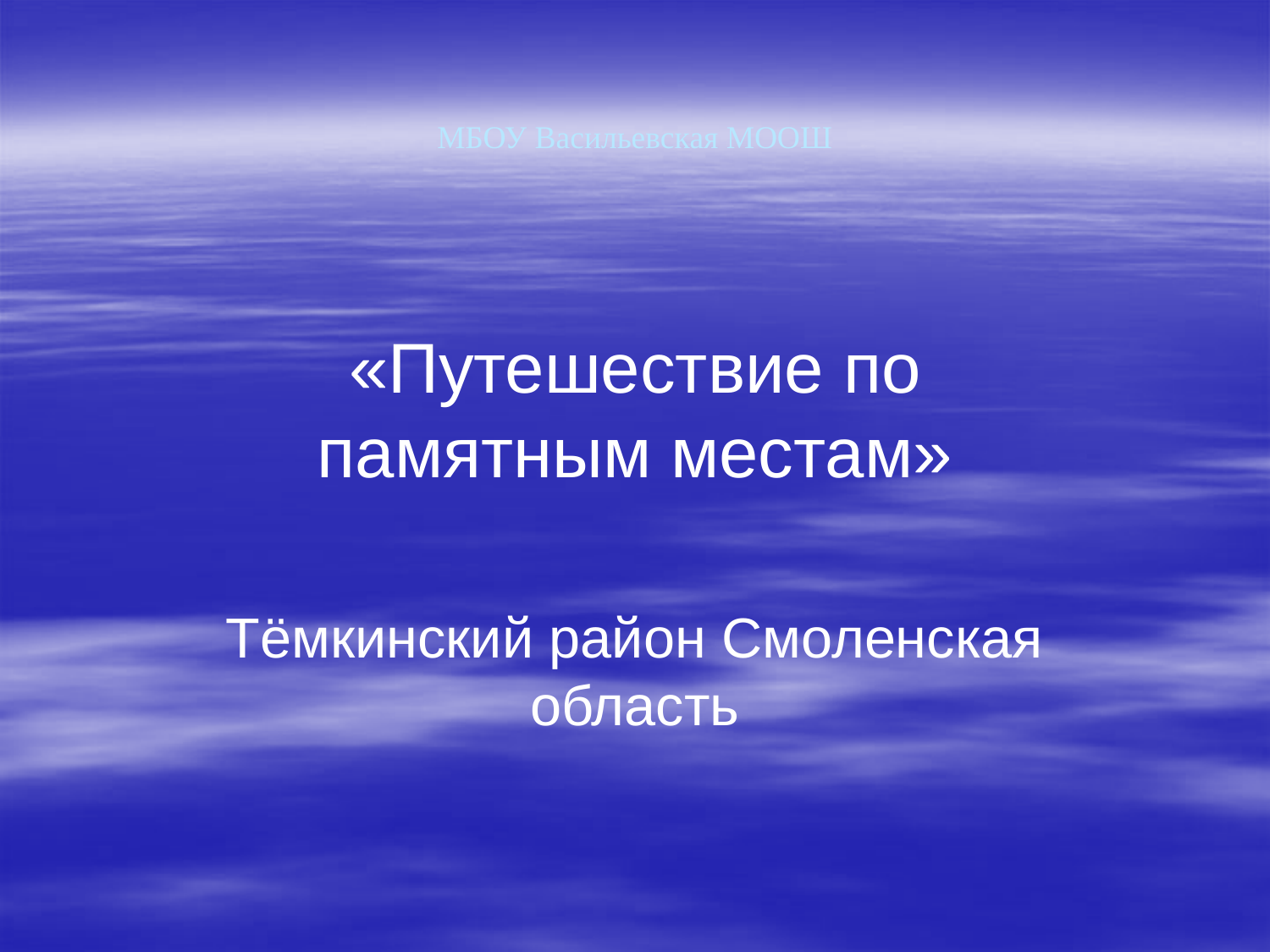

# МБОУ Васильевская МООШ
«Путешествие по памятным местам»

Тёмкинский район Смоленская область